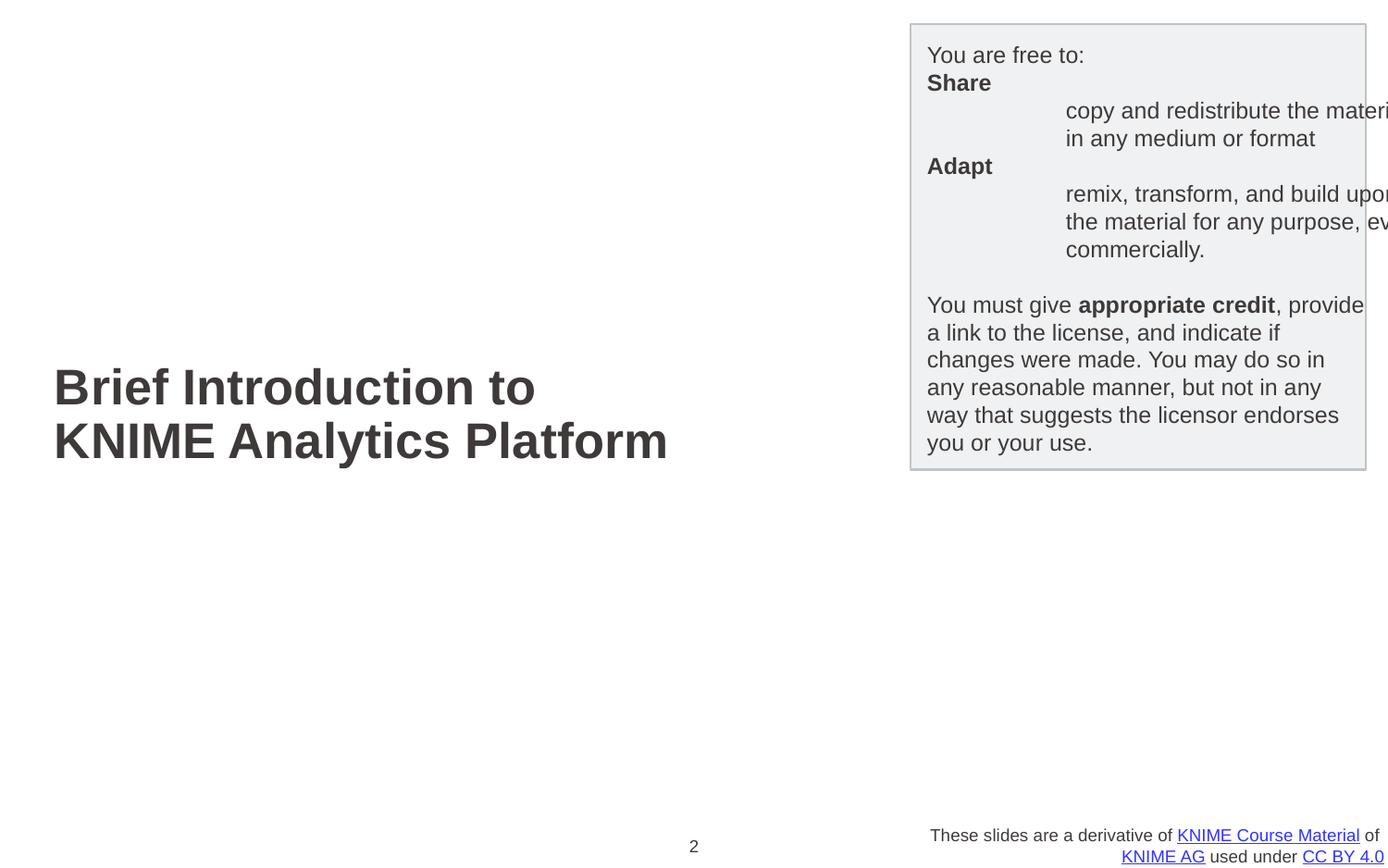

# Brief Introduction to KNIME Analytics Platform

2